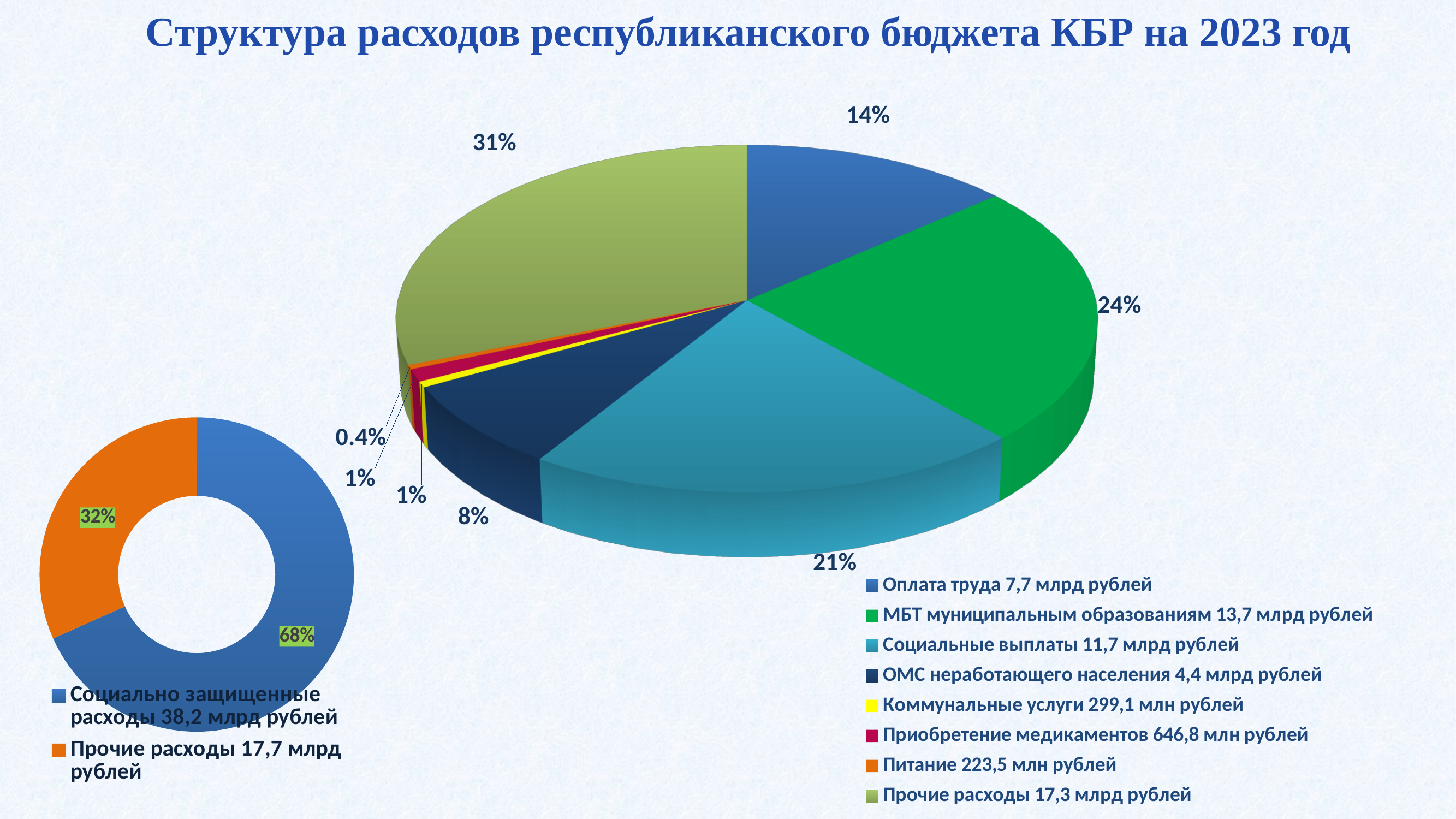

Структура расходов республиканского бюджета КБР на 2023 год

[unsupported chart]

### Chart

| Category | Продажи |
|---|---|
| Социально защищенные расходы 38,2 млрд рублей | 38.2 |
| Прочие расходы 17,7 млрд рублей | 17.7 |